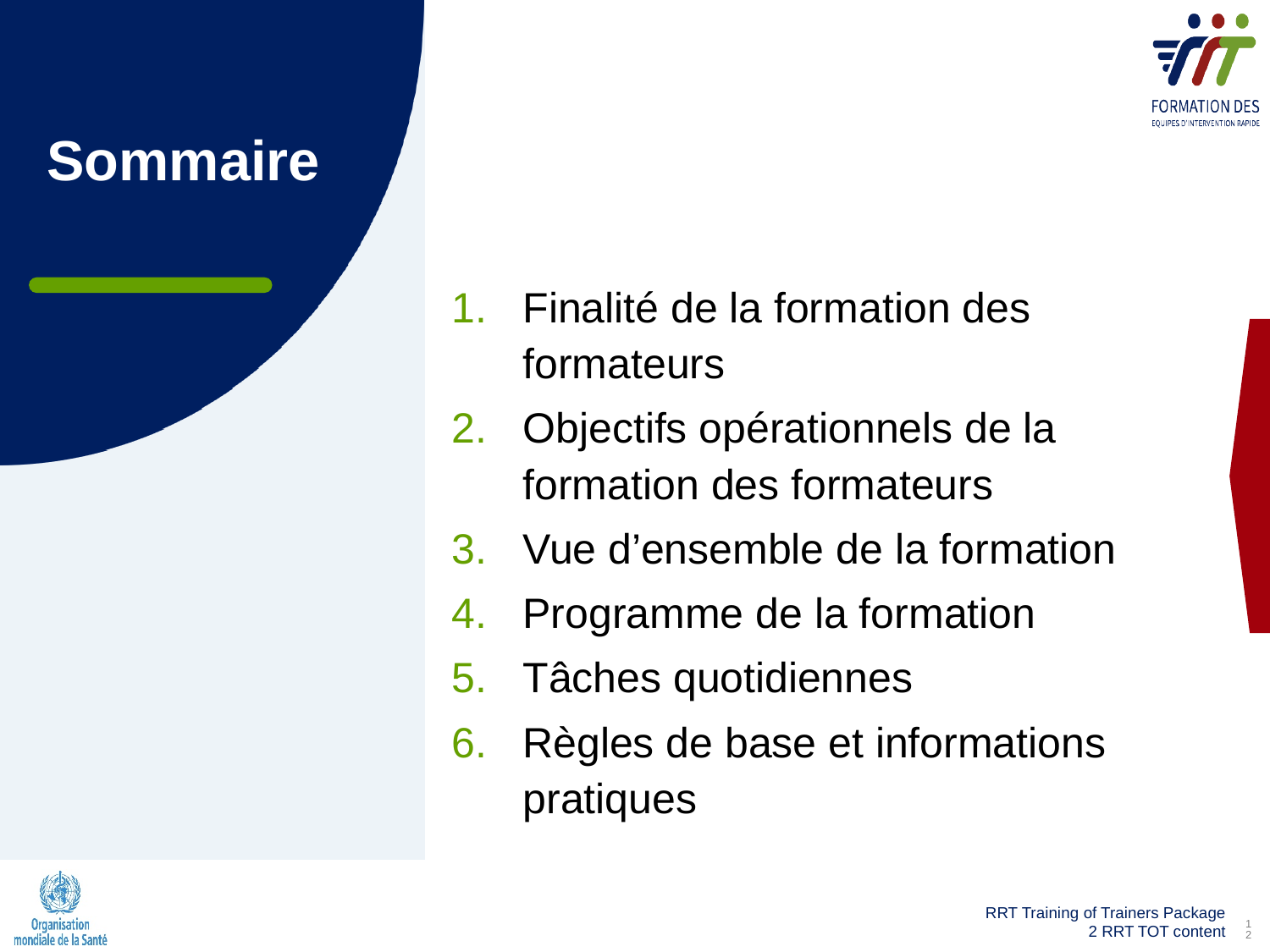

Sommaire
Finalité de la formation des formateurs
Objectifs opérationnels de la formation des formateurs
Vue d’ensemble de la formation
Programme de la formation
Tâches quotidiennes
Règles de base et informations pratiques